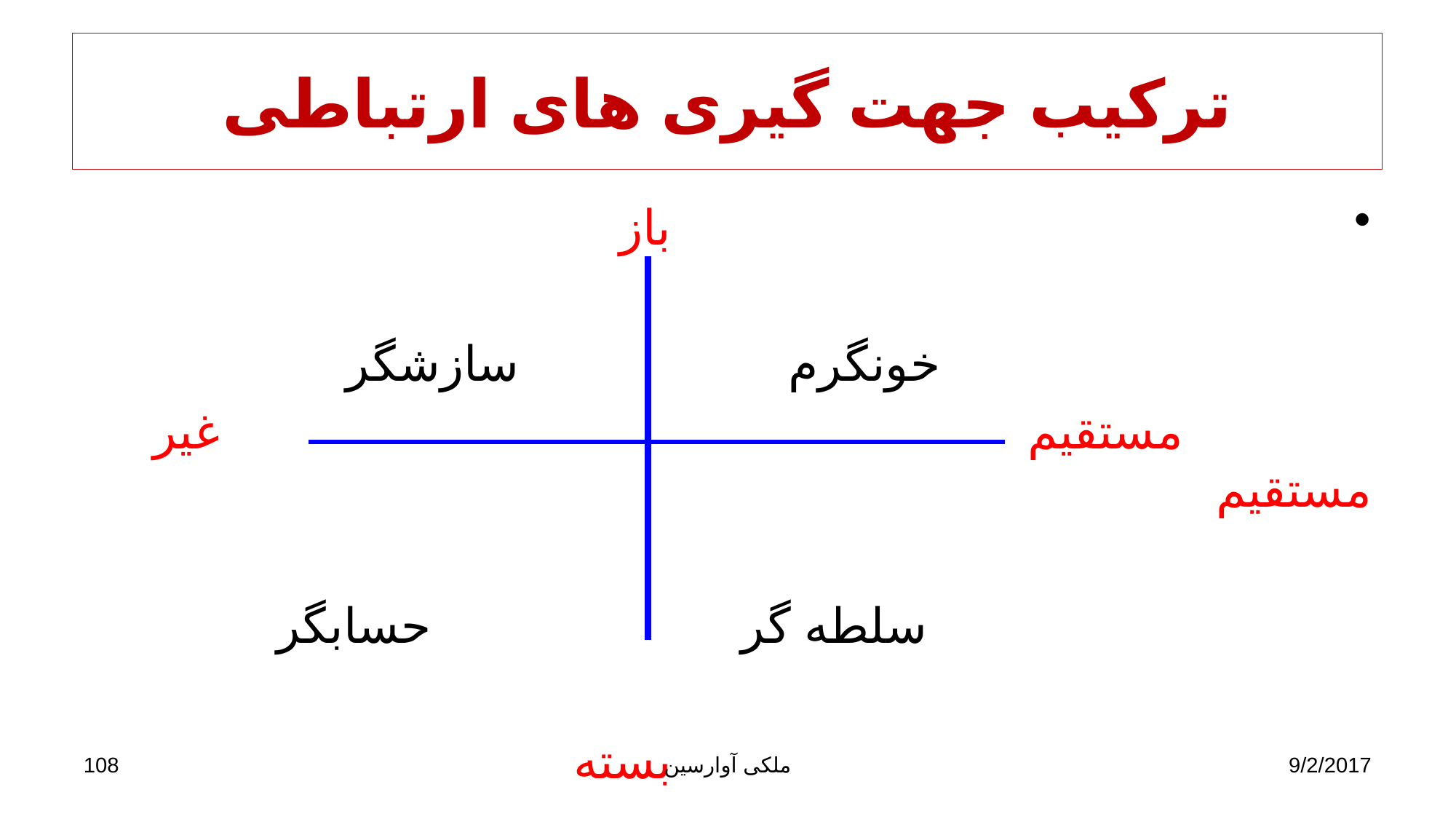

# ترکیب جهت گیری های ارتباطی
                                                 باز

                                خونگرم                    سازشگر
              مستقیم                                                            غیر مستقیم

                                 سلطه گر                       حسابگر

                                                    بسته
108
ملکی آوارسین
9/2/2017